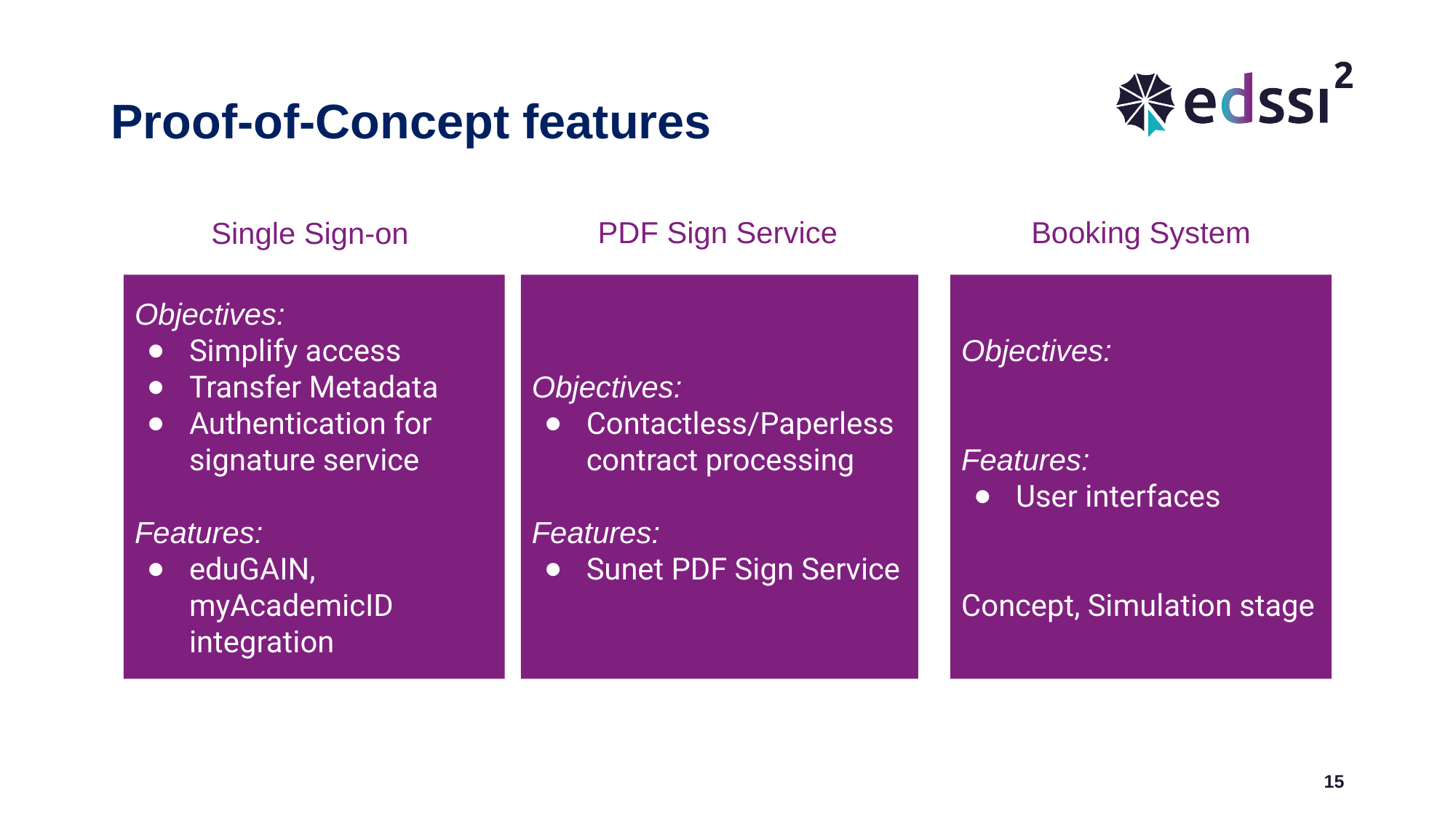

# Proof-of-Concept features
Single Sign-on
Objectives:
Simplify access
Transfer Metadata
Authentication for signature service

Features:
eduGAIN, myAcademicID integration
PDF Sign Service
Objectives:
Contactless/Paperless contract processing

Features:
Sunet PDF Sign Service
Booking System
Objectives:

Features:
User interfaces

Concept, Simulation stage
15